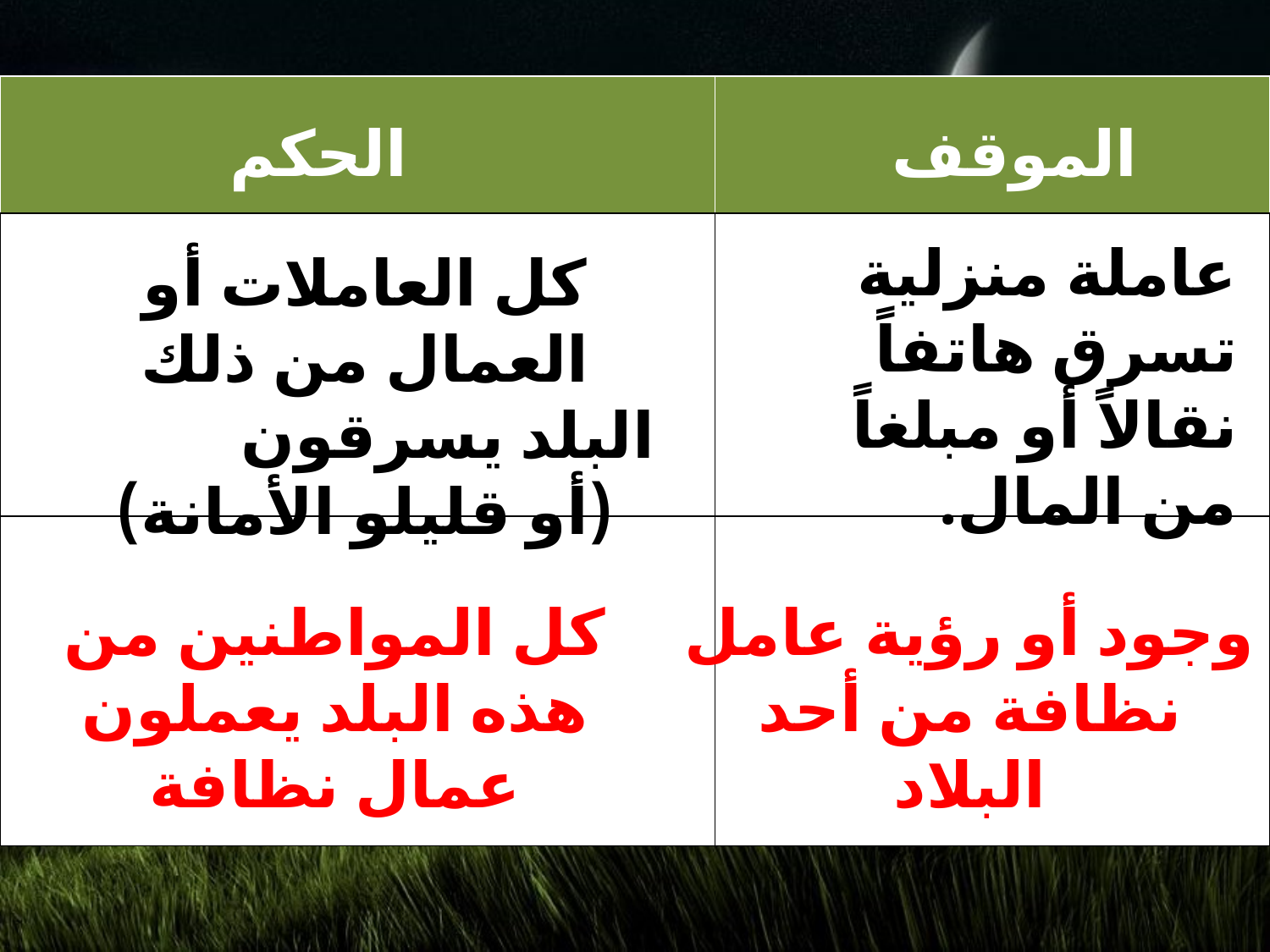

|  |  |
| --- | --- |
|  |  |
|  |  |
الحكم
الموقف
عاملة منزلية تسرق هاتفاً نقالاً أو مبلغاً من المال.
كل العاملات أو العمال من ذلك البلد يسرقون           (أو قليلو الأمانة)
كل المواطنين من هذه البلد يعملون عمال نظافة
وجود أو رؤية عامل نظافة من أحد البلاد